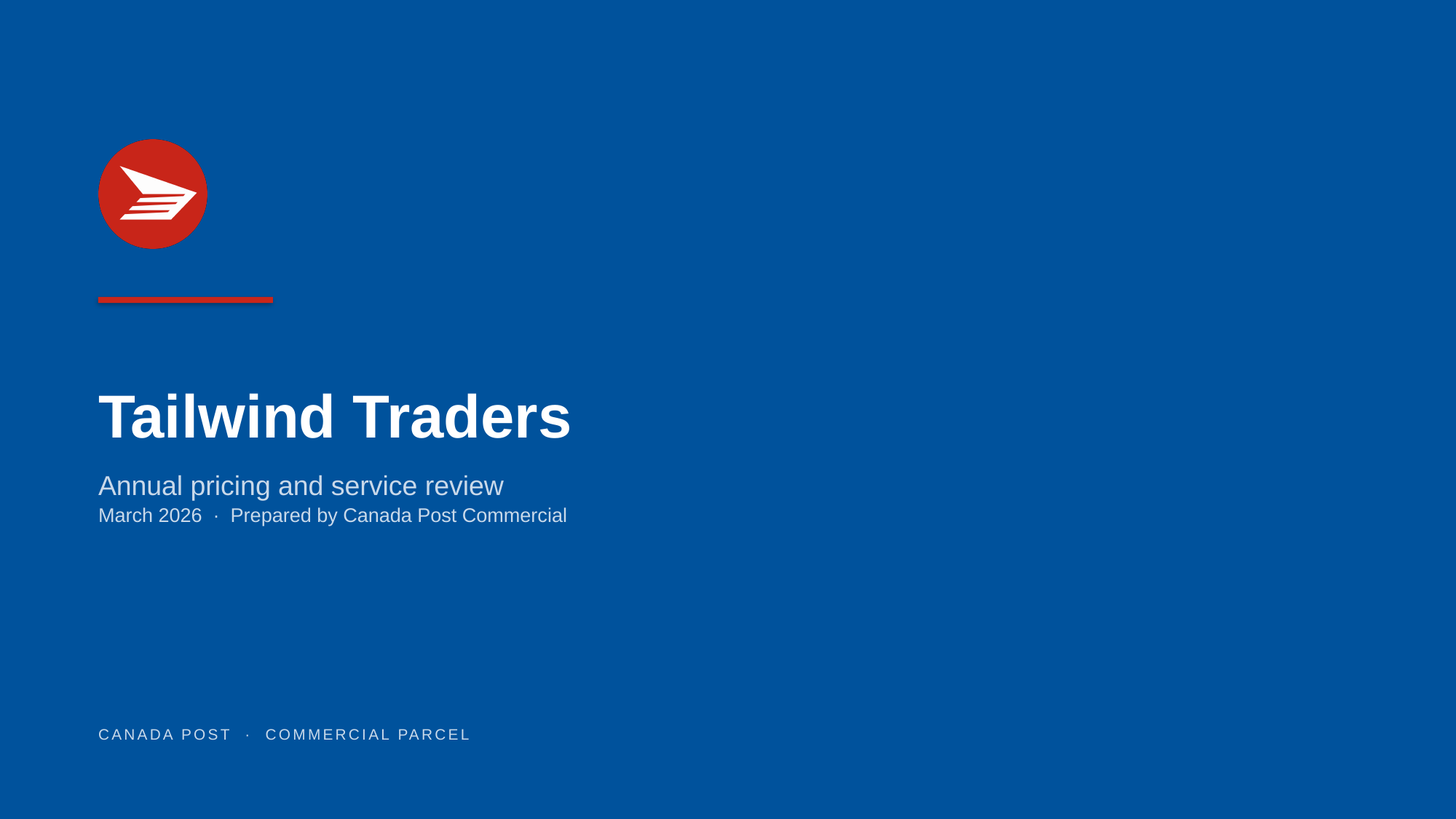

# Tailwind Traders
Annual pricing and service review
March 2026  ·  Prepared by Canada Post Commercial